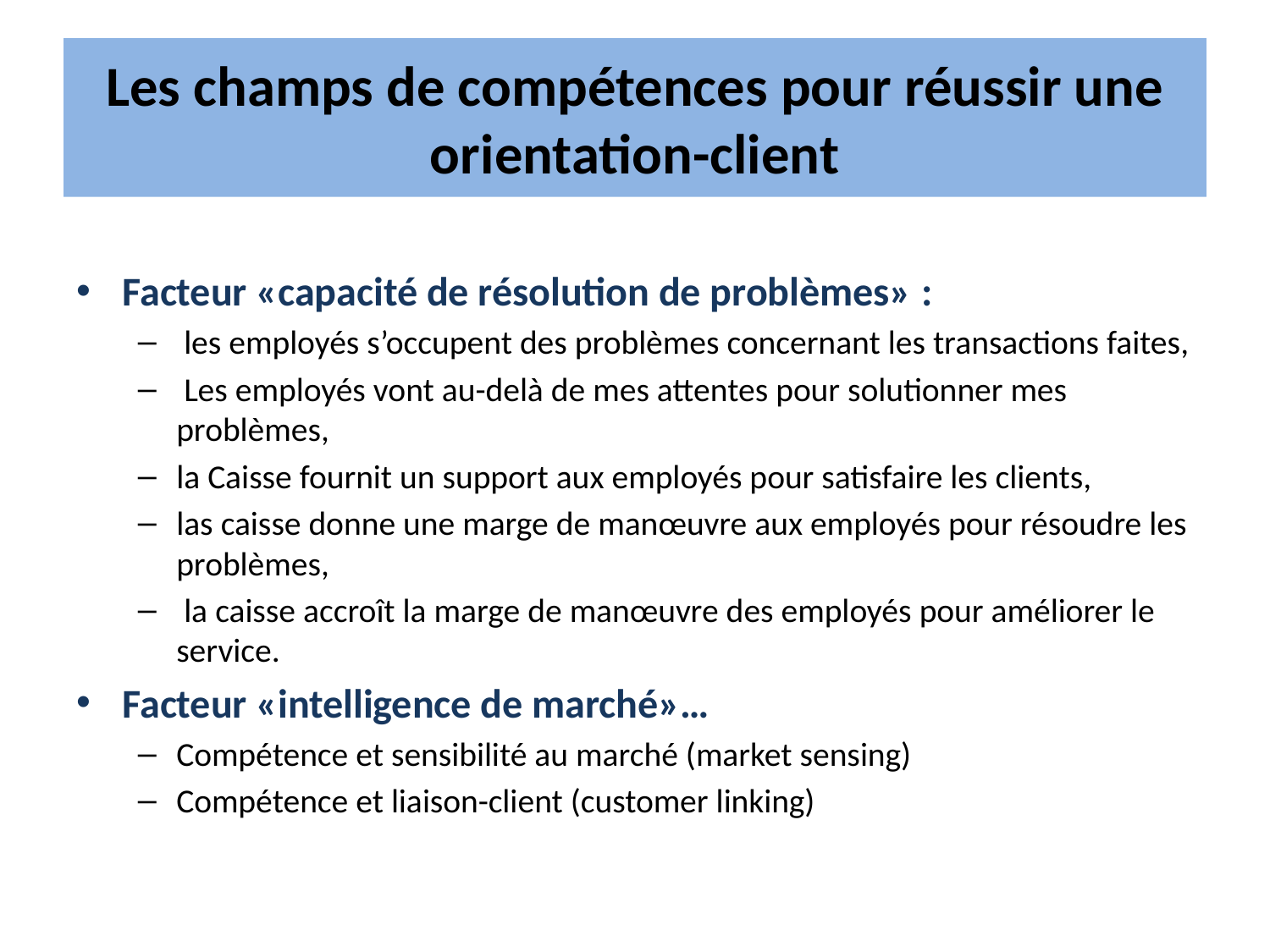

# Les champs de compétences pour réussir une orientation-client

Facteur «capacité de résolution de problèmes» :
 les employés s’occupent des problèmes concernant les transactions faites,
 Les employés vont au-delà de mes attentes pour solutionner mes problèmes,
la Caisse fournit un support aux employés pour satisfaire les clients,
las caisse donne une marge de manœuvre aux employés pour résoudre les problèmes,
 la caisse accroît la marge de manœuvre des employés pour améliorer le service.
Facteur «intelligence de marché»…
Compétence et sensibilité au marché (market sensing)
Compétence et liaison-client (customer linking)